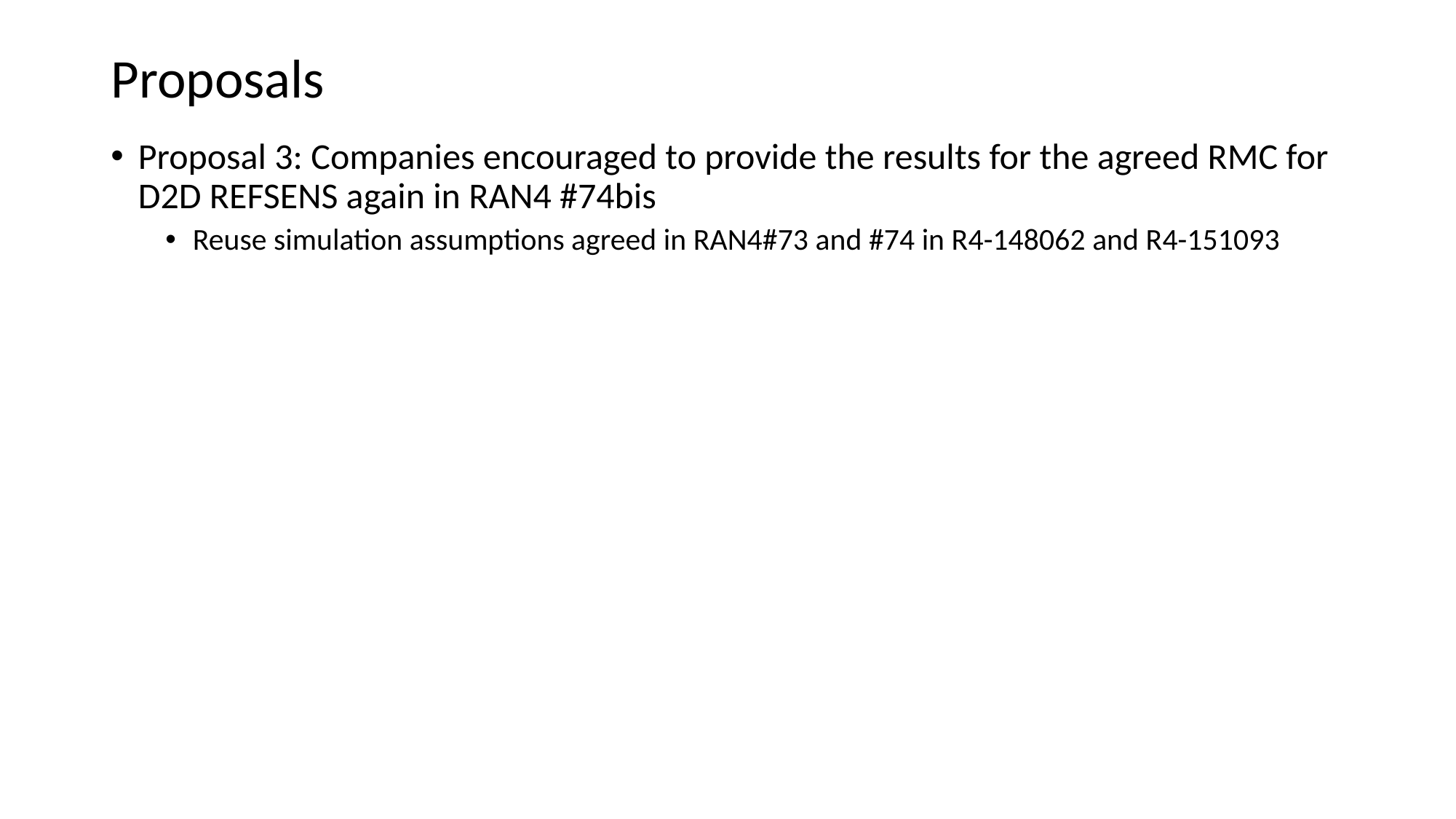

# Proposals
Proposal 3: Companies encouraged to provide the results for the agreed RMC for D2D REFSENS again in RAN4 #74bis
Reuse simulation assumptions agreed in RAN4#73 and #74 in R4-148062 and R4-151093